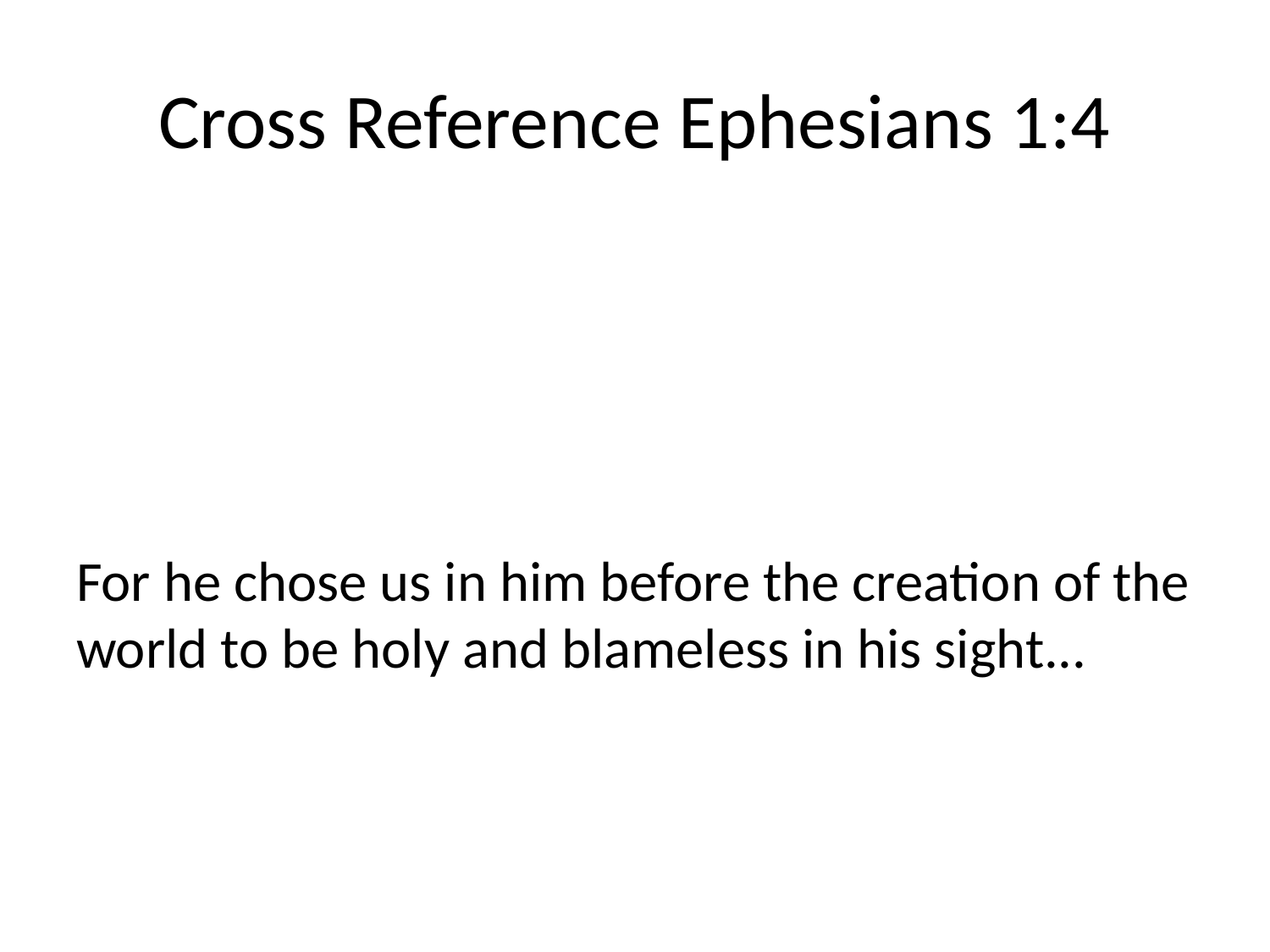

# Cross Reference Ephesians 1:4

For he chose us in him before the creation of the world to be holy and blameless in his sight...